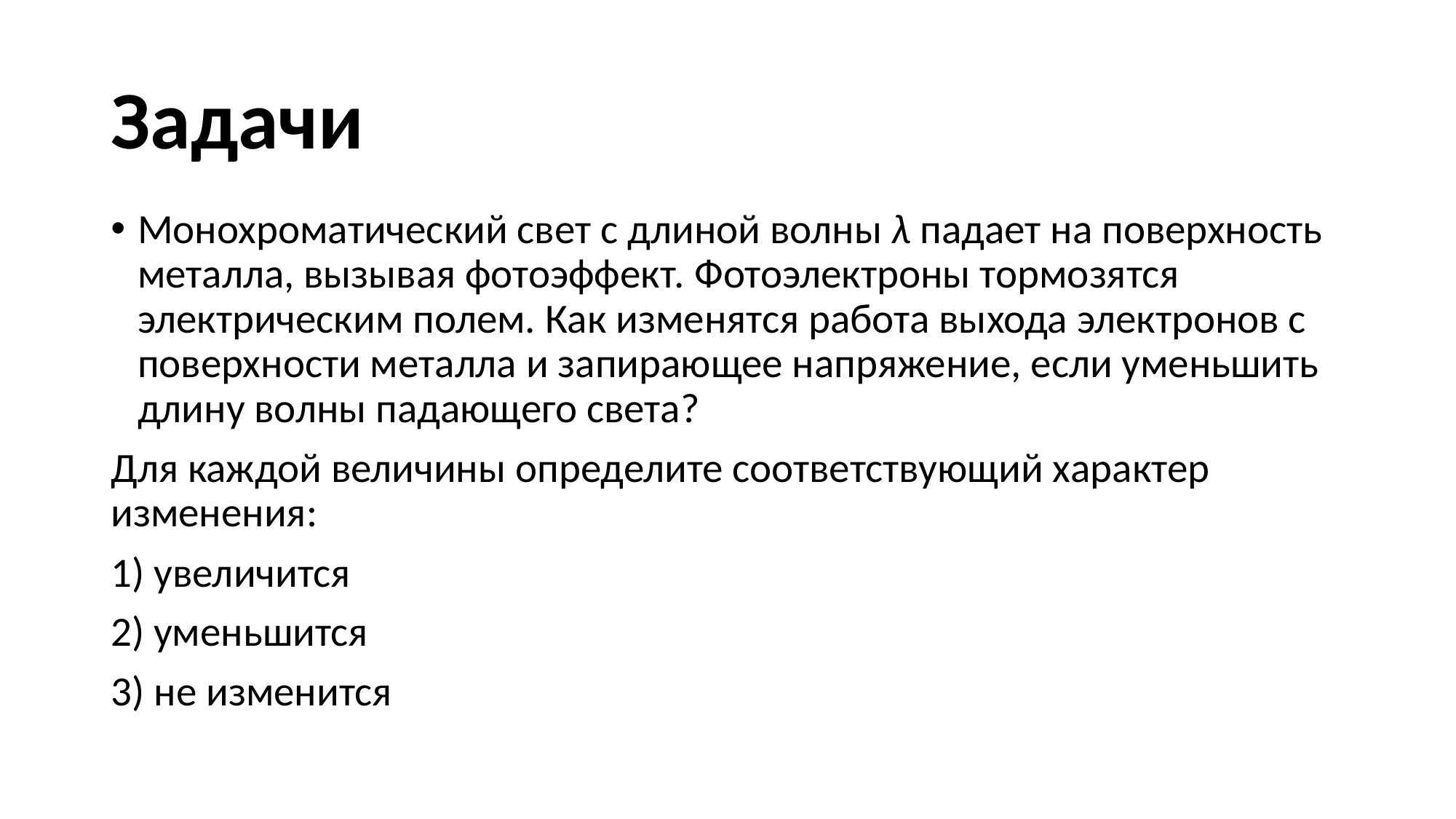

# Задачи
Монохроматический свет с длиной волны λ падает на поверхность металла, вызывая фотоэффект. Фотоэлектроны тормозятся электрическим полем. Как изменятся работа выхода электронов с поверхности металла и запирающее напряжение, если уменьшить длину волны падающего света?
Для каждой величины определите соответствующий характер изменения:
1) увеличится
2) уменьшится
3) не изменится